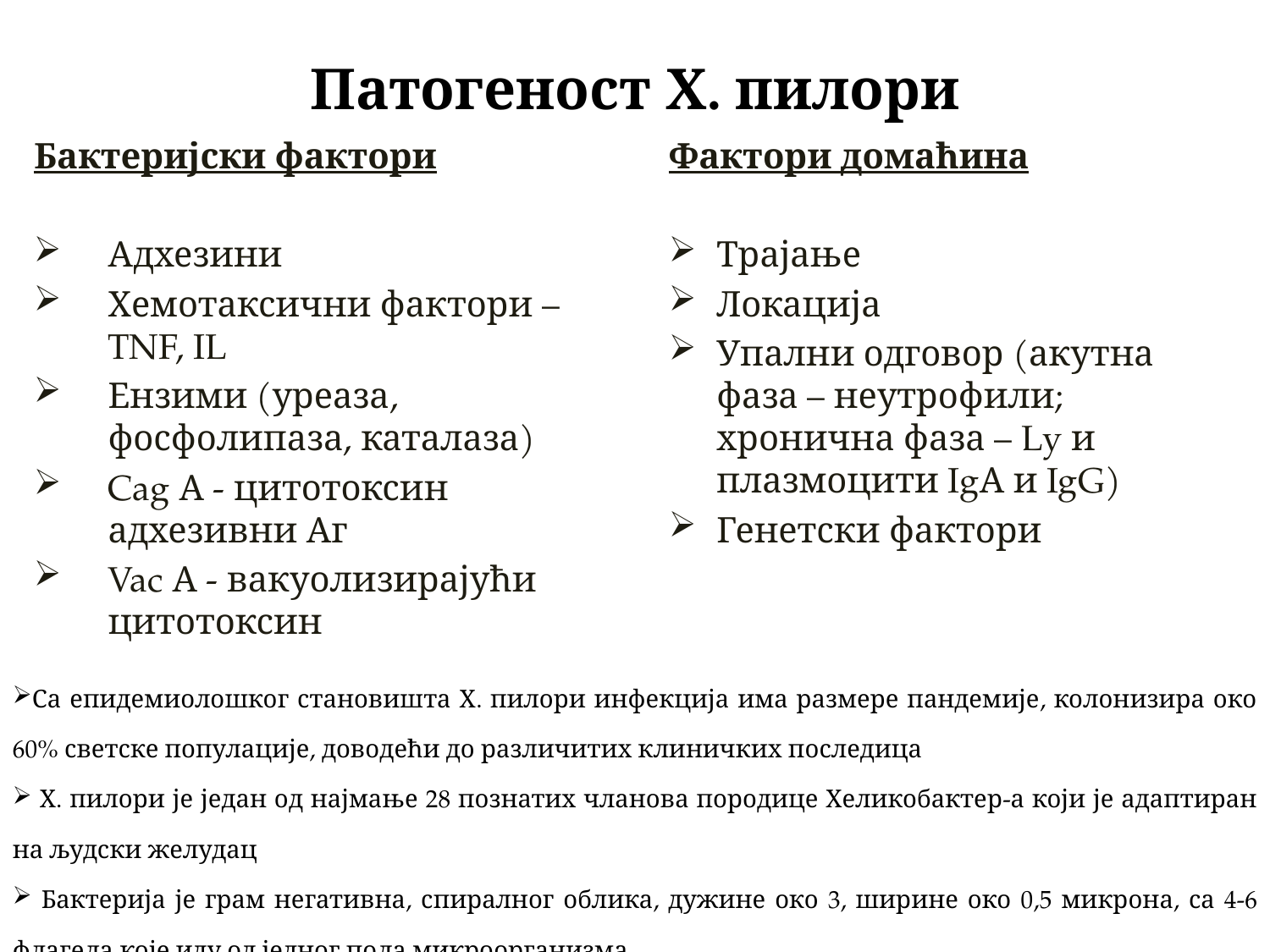

# Патогеност Х. пилори
Бактеријски фактори

Адхезини
Хемотаксични фактори – TNF, IL
Ензими (уреаза, фосфолипаза, каталаза)
Cag А - цитотоксин адхезивни Аг
Vac А - вакуолизирајући цитотоксин

Фактори домаћина

Трајање
Локација
Упални одговор (акутна фаза – неутрофили; хронична фаза – Ly и плазмоцити IgА и IgG)
Генетски фактори

Са епидемиолошког становишта Х. пилори инфекција има размере пандемије, колонизира око 60% светске популације, доводећи до различитих клиничких последица
 Х. пилори је један од најмање 28 познатих чланова породице Хеликобактер-а који је адаптиран на људски желудац
 Бактерија је грам негативна, спиралног облика, дужине око 3, ширине око 0,5 микрона, са 4-6 флагела које иду од једног пола микроорганизма